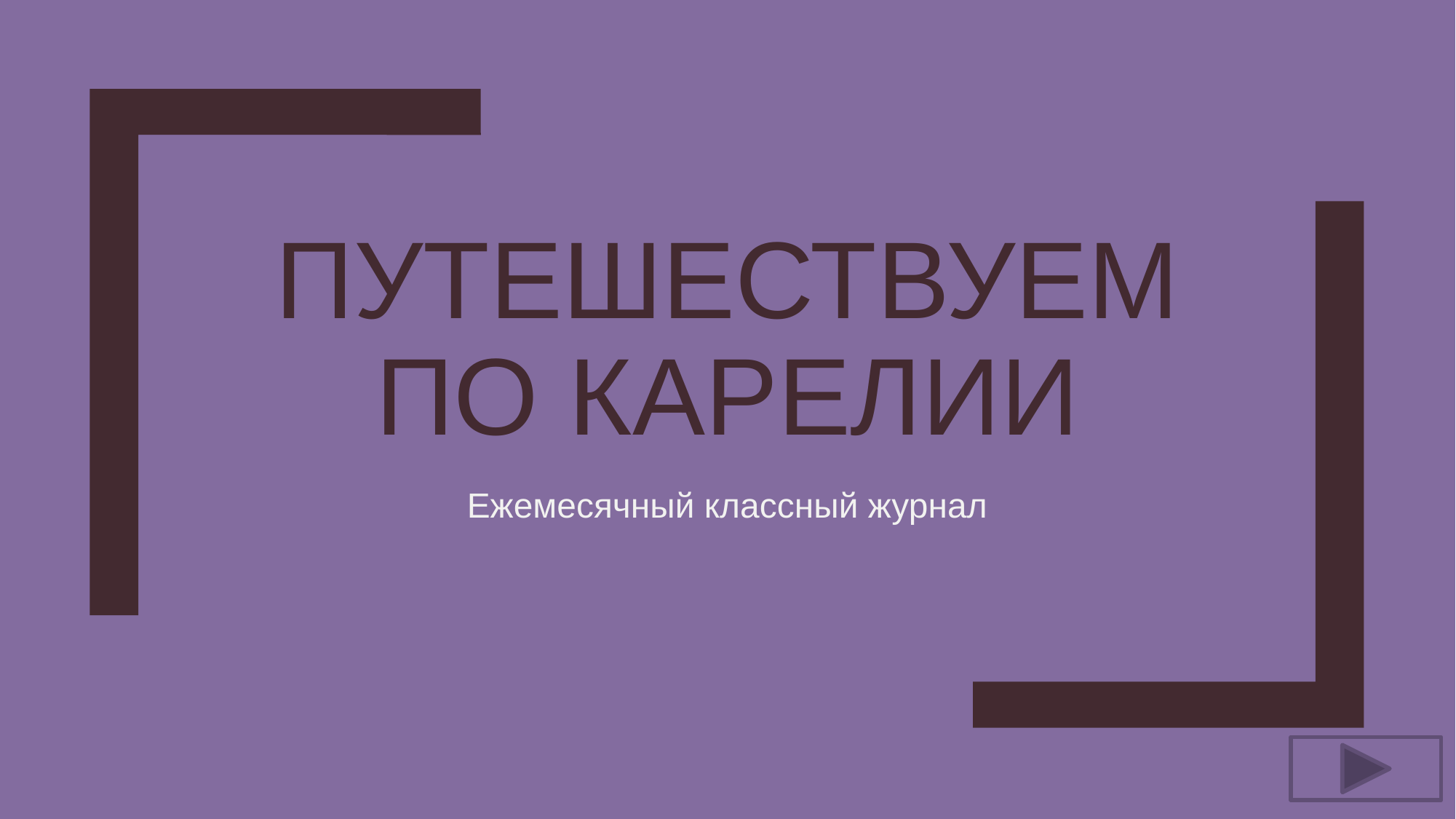

# Путешествуем по карелии
Ежемесячный классный журнал